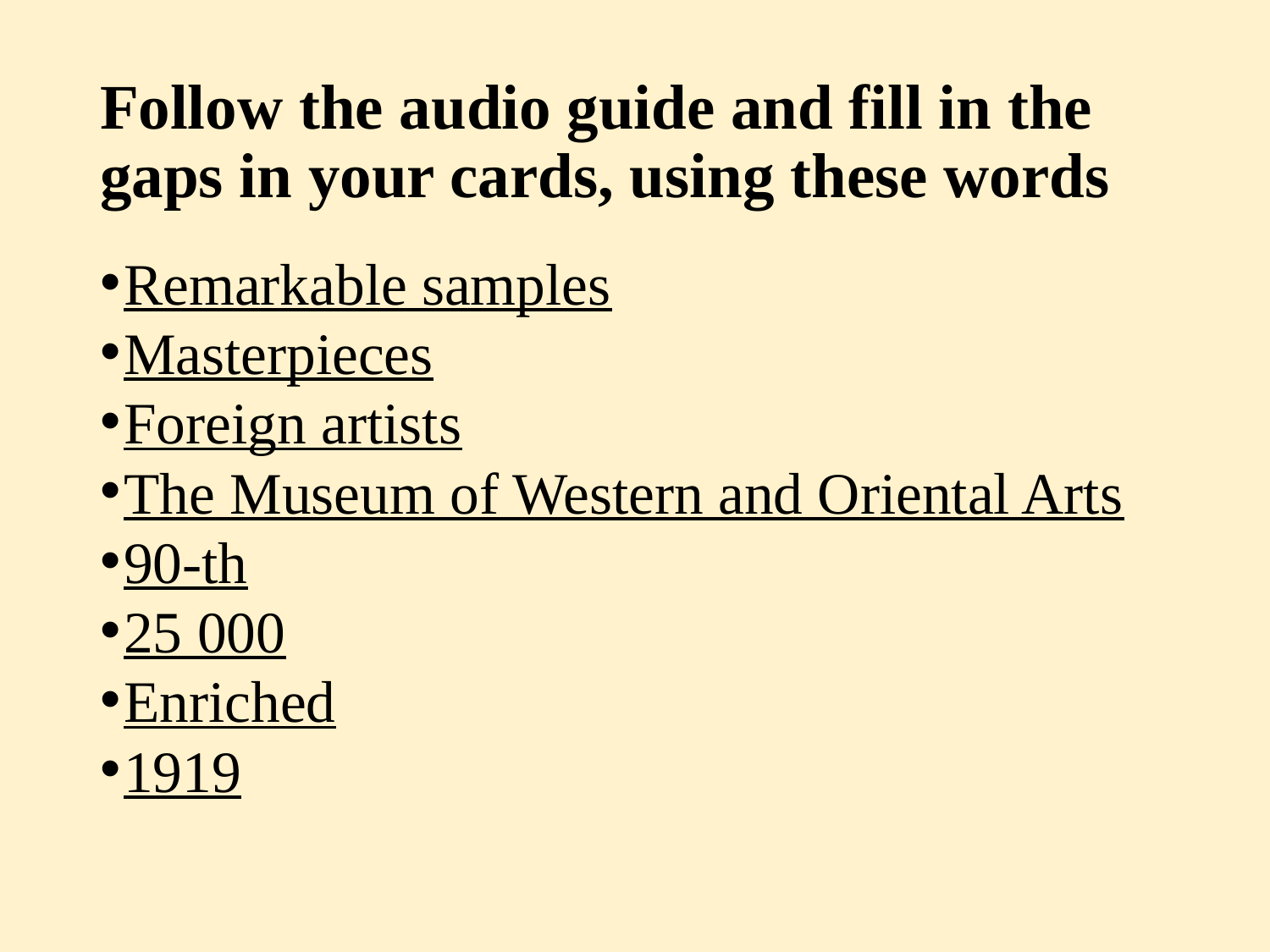

# Follow the audio guide and fill in the gaps in your cards, using these words
Remarkable samples
Masterpieces
Foreign artists
The Museum of Western and Oriental Arts
90-th
25 000
Enriched
1919